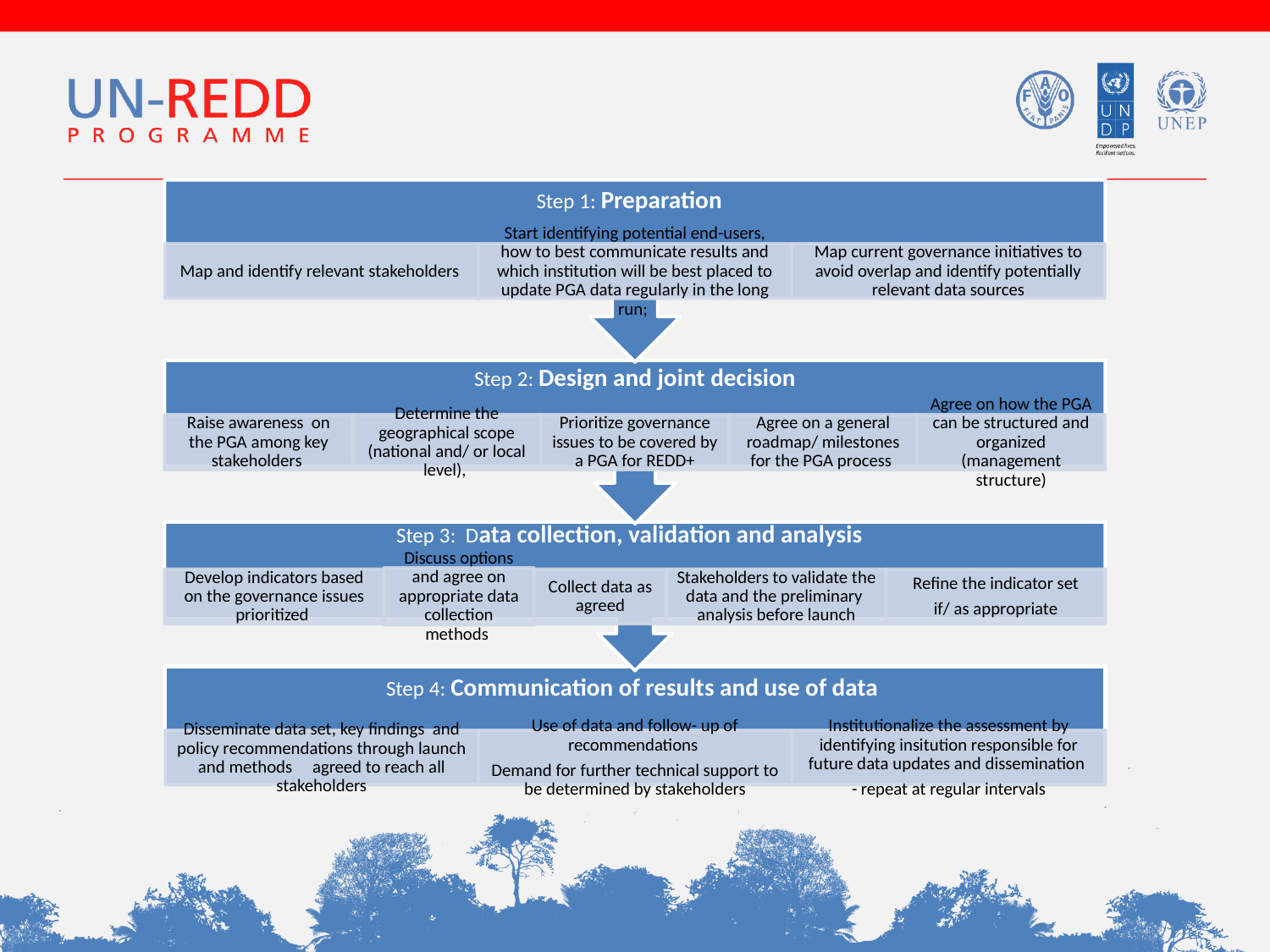

Step 1: Preparation

Map and identify relevant stakeholders

Start identifying potential end-users, how to best communicate results and which institution will be best placed to update PGA data regularly in the long run;

Map current governance initiatives to avoid overlap and identify potentially relevant data sources

Step 2: Design and joint decision

Raise awareness  on the PGA among key stakeholders

Determine the geographical scope (national and/ or local level),

Prioritize governance issues to be covered by a PGA for REDD+

Agree on a general roadmap/ milestones for the PGA process

Agree on how the PGA can be structured and organized (management structure)
Step 3:  Data collection, validation and analysis

Discuss options and agree on appropriate data collection methods

Develop indicators based on the governance issues prioritized

Collect data as agreed

Stakeholders to validate the data and the preliminary  analysis before launch

Refine the indicator set
if/ as appropriate
Step 4: Communication of results and use of data

Disseminate data set, key findings  and policy recommendations through launch and methods     agreed to reach all stakeholders

Use of data and follow- up of recommendations
Demand for further technical support to be determined by stakeholders

Institutionalize the assessment by identifying insitution responsible for future data updates and dissemination
- repeat at regular intervals